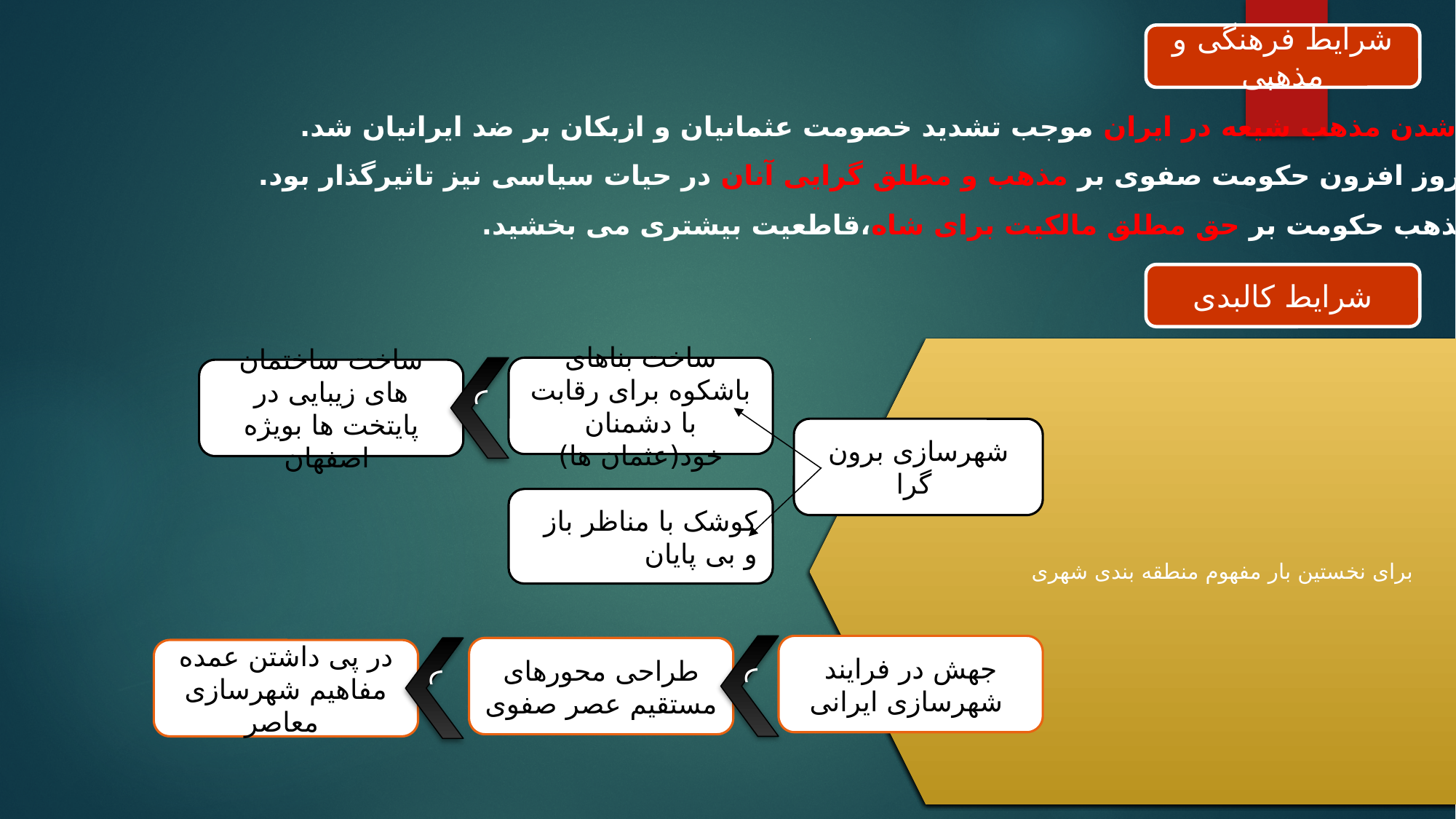

شرایط فرهنگی و مذهبی
رسمی شدن مذهب شیعه در ایران موجب تشدید خصومت عثمانیان و ازبکان بر ضد ایرانیان شد.
 تاکیید روز افزون حکومت صفوی بر مذهب و مطلق گرایی آنان در حیات سیاسی نیز تاثیرگذار بود.
چهره مذهب حکومت بر حق مطلق مالکیت برای شاه،قاطعیت بیشتری می بخشید.

شرایط کالبدی
عصر تحول معماری و شهرسازی ایران
ر
ساخت بناهای باشکوه برای رقابت با دشمنان خود(عثمان ها)
ساخت ساختمان های زیبایی در پایتخت ها بویژه اصفهان
شهرسازی برون گرا
کوشک با مناظر باز و بی پایان
ر
جهش در فرایند شهرسازی ایرانی
ر
طراحی محورهای مستقیم عصر صفوی
در پی داشتن عمده مفاهیم شهرسازی معاصر